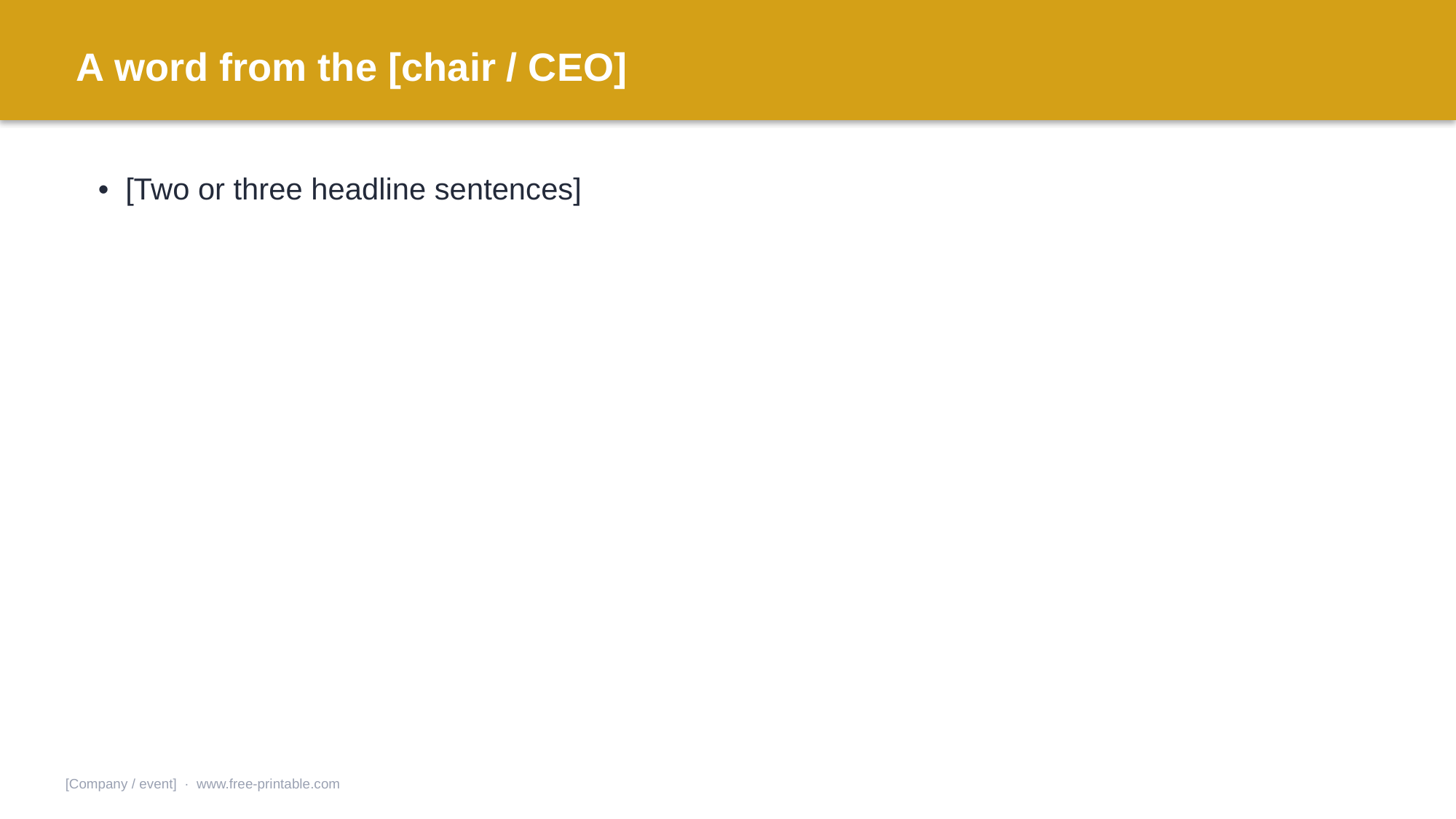

A word from the [chair / CEO]
•  [Two or three headline sentences]
[Company / event]  ·  www.free-printable.com